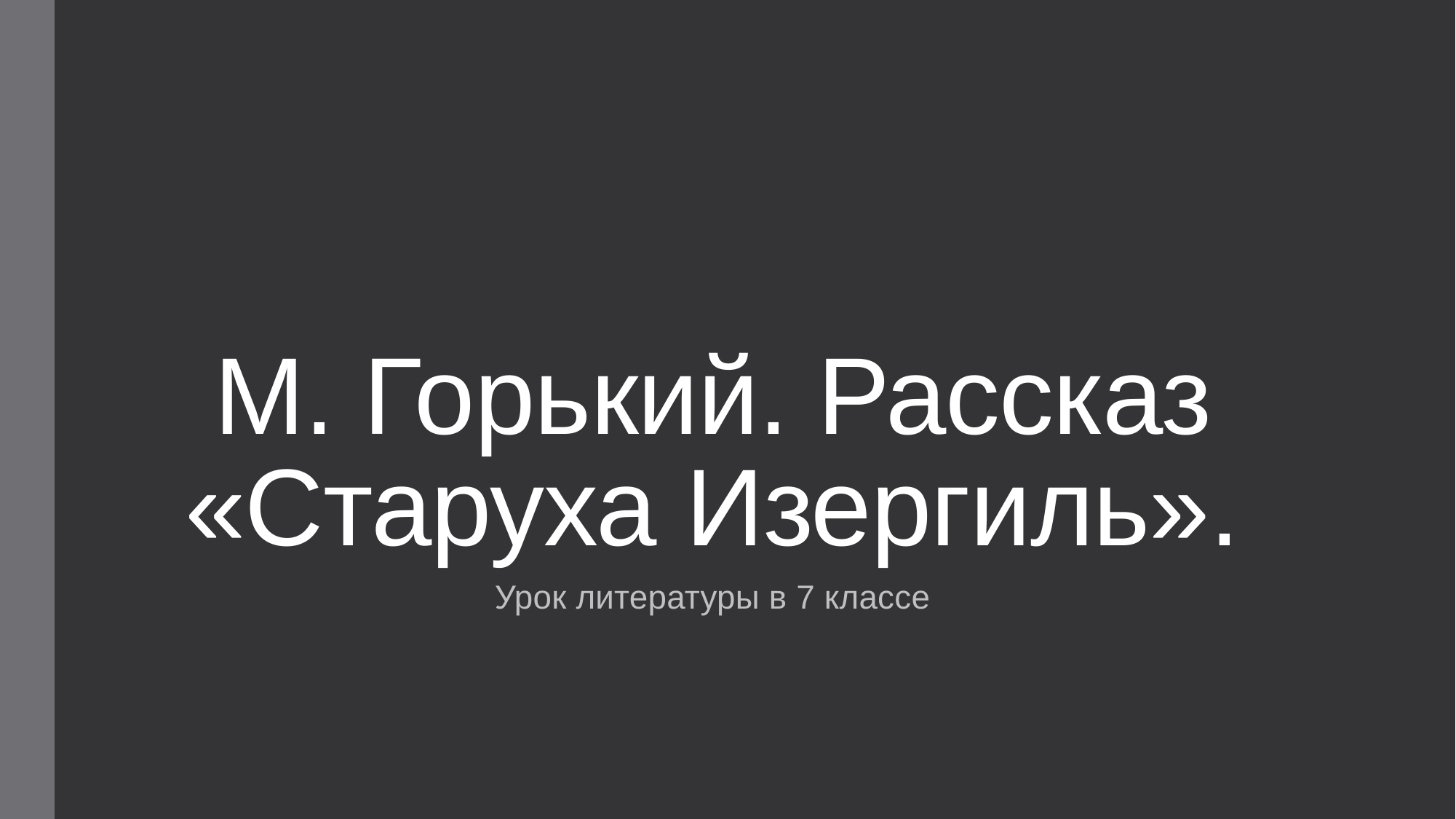

# М. Горький. Рассказ «Старуха Изергиль».
Урок литературы в 7 классе